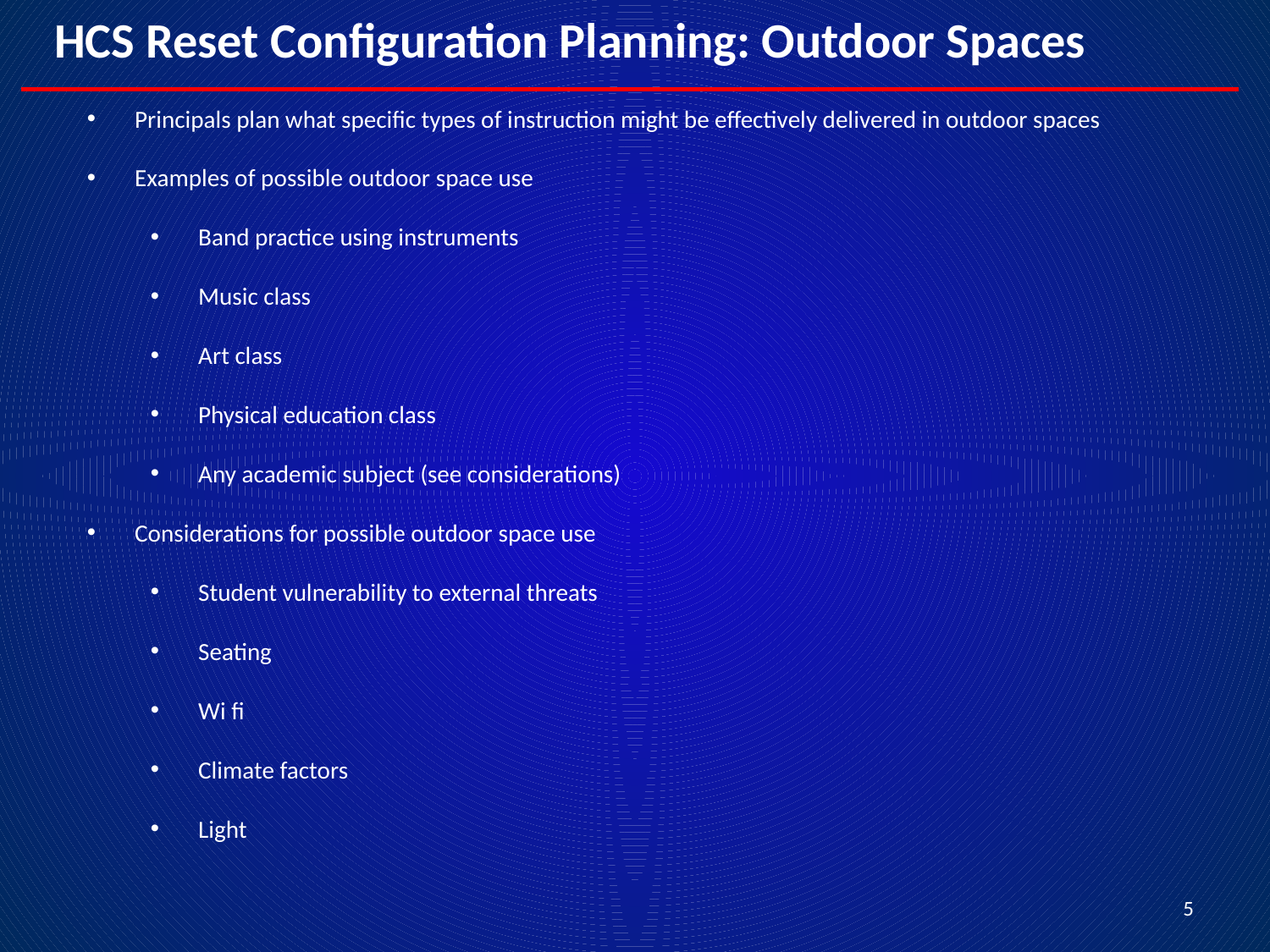

HCS Reset Configuration Planning: Outdoor Spaces
#
Principals plan what specific types of instruction might be effectively delivered in outdoor spaces

Examples of possible outdoor space use

Band practice using instruments

Music class

Art class

Physical education class

Any academic subject (see considerations)

Considerations for possible outdoor space use

Student vulnerability to external threats

Seating

Wi fi

Climate factors

Light
5